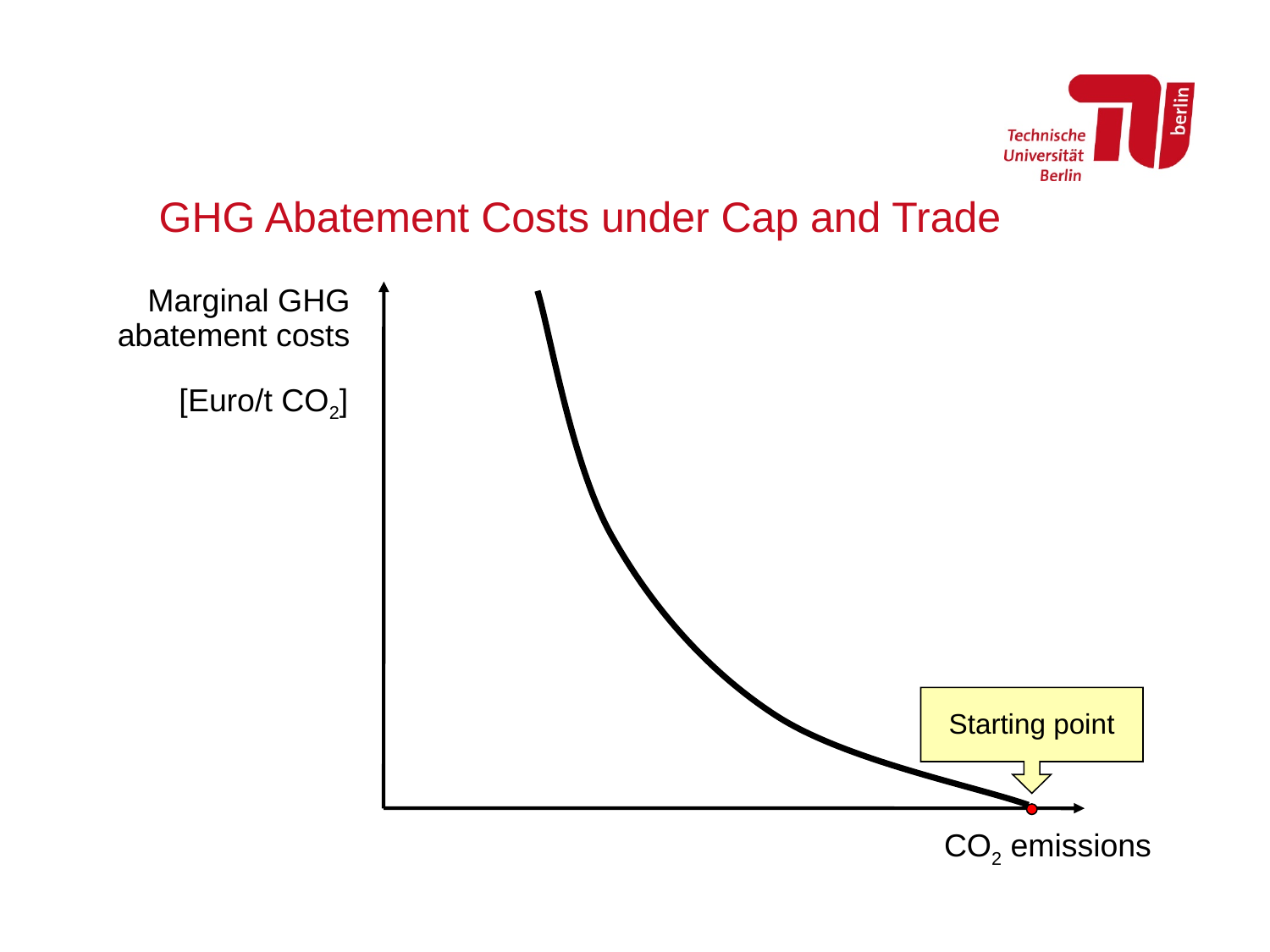

GHG Abatement Costs under Cap and Trade
Marginal GHG abatement costs

[Euro/t CO2]
Starting point

CO2 emissions